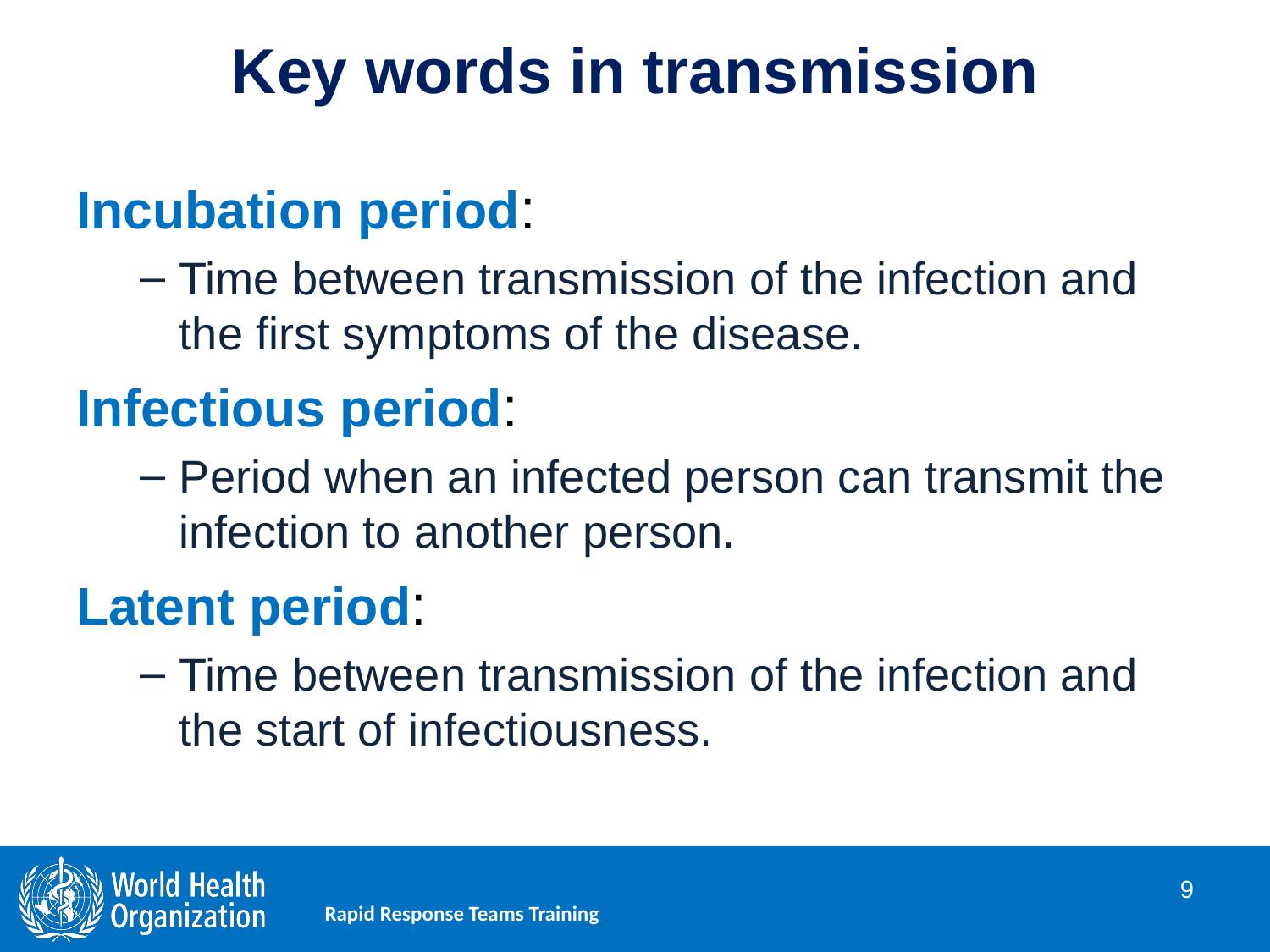

# Key words in transmission
Incubation period:
Time between transmission of the infection and the first symptoms of the disease.
Infectious period:
Period when an infected person can transmit the infection to another person.
Latent period:
Time between transmission of the infection and the start of infectiousness.
9